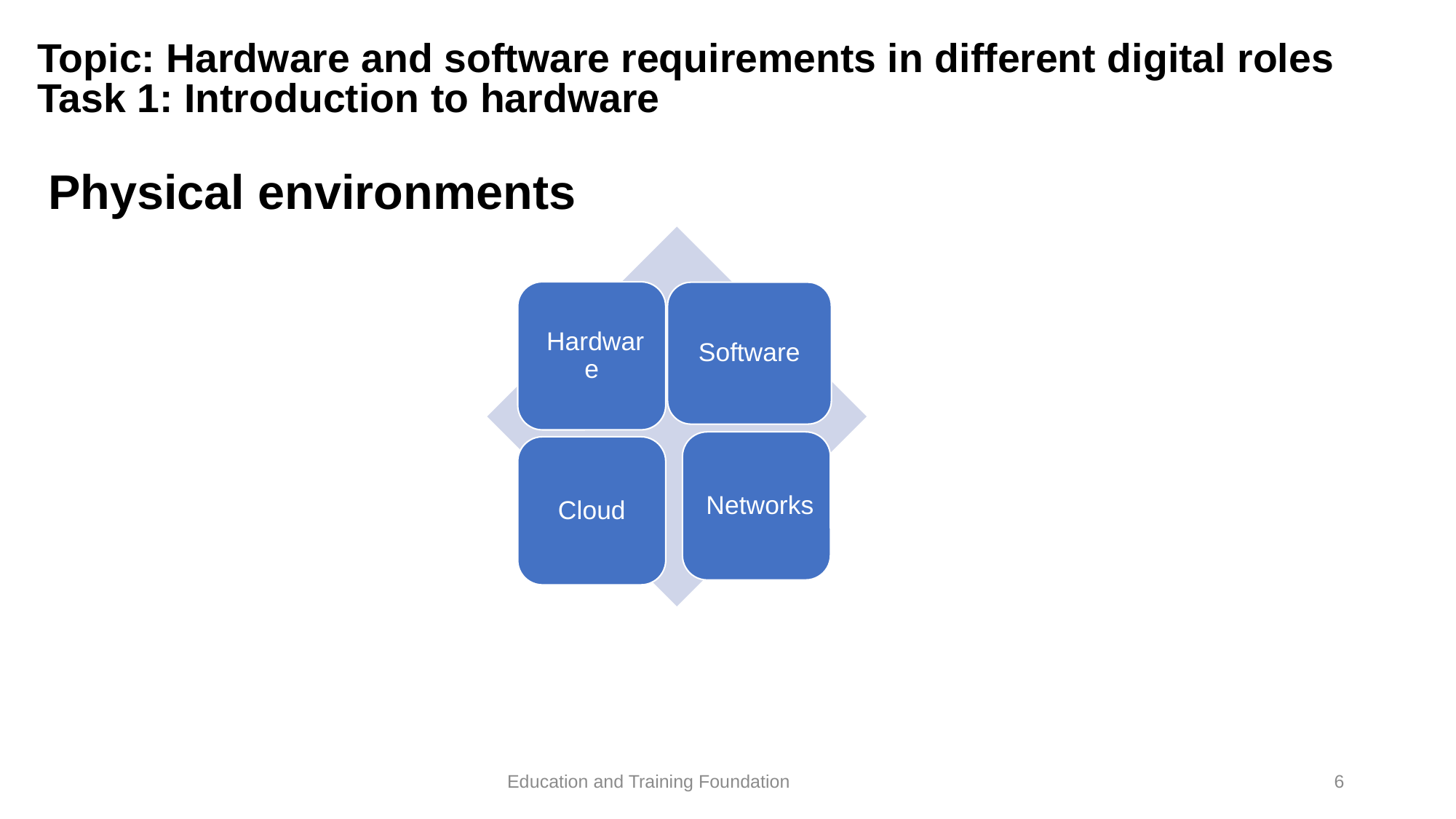

# Topic: Hardware and software requirements in different digital roles Task 1: Introduction to hardware
Physical environments
Hardware
Software
Cloud
Networks
6
Education and Training Foundation